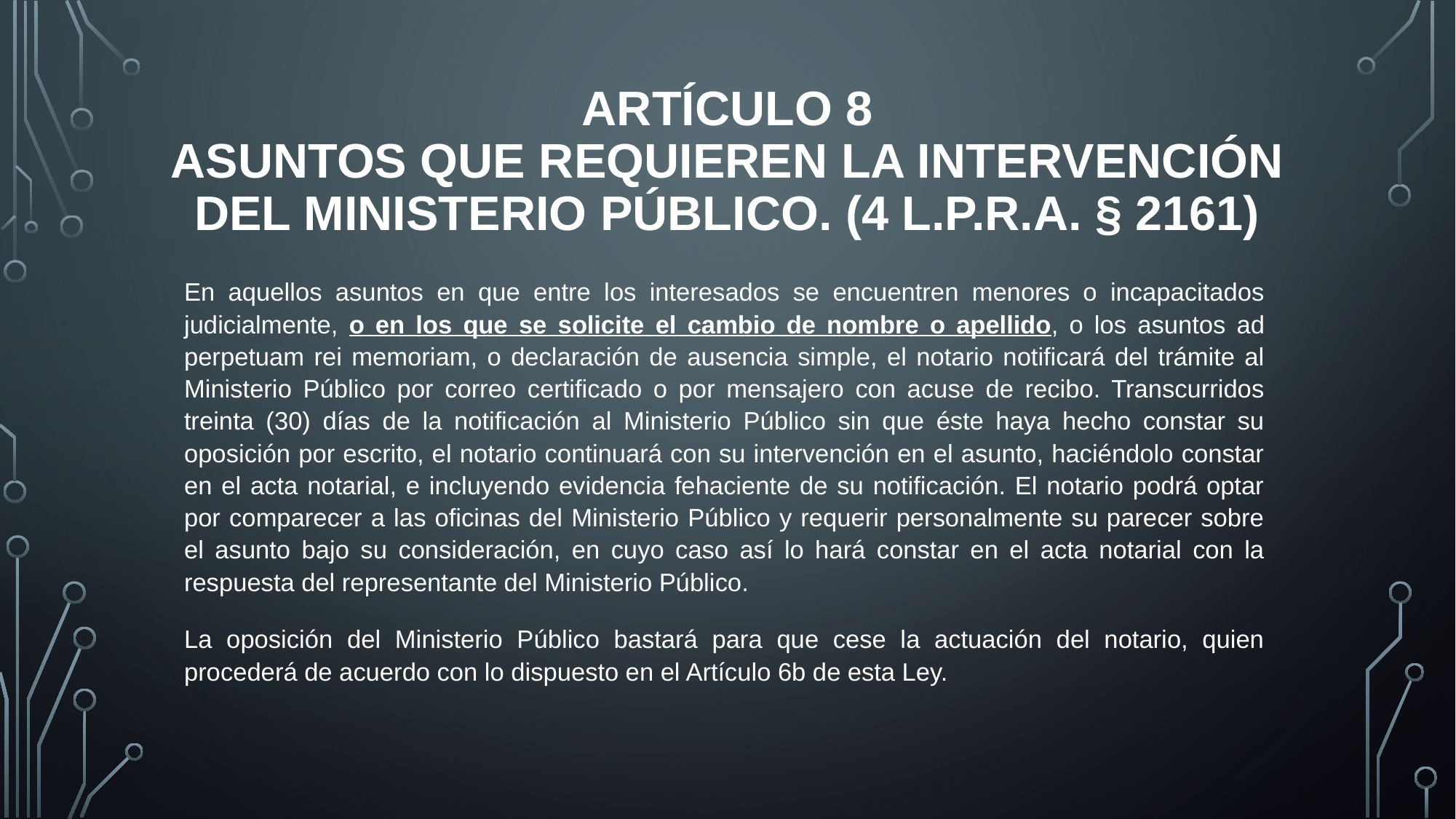

# Artículo 8 Asuntos que requieren la intervención del Ministerio Público. (4 L.P.R.A. § 2161)
En aquellos asuntos en que entre los interesados se encuentren menores o incapacitados judicialmente, o en los que se solicite el cambio de nombre o apellido, o los asuntos ad perpetuam rei memoriam, o declaración de ausencia simple, el notario notificará del trámite al Ministerio Público por correo certificado o por mensajero con acuse de recibo. Transcurridos treinta (30) días de la notificación al Ministerio Público sin que éste haya hecho constar su oposición por escrito, el notario continuará con su intervención en el asunto, haciéndolo constar en el acta notarial, e incluyendo evidencia fehaciente de su notificación. El notario podrá optar por comparecer a las oficinas del Ministerio Público y requerir personalmente su parecer sobre el asunto bajo su consideración, en cuyo caso así lo hará constar en el acta notarial con la respuesta del representante del Ministerio Público.
La oposición del Ministerio Público bastará para que cese la actuación del notario, quien procederá de acuerdo con lo dispuesto en el Artículo 6b de esta Ley.